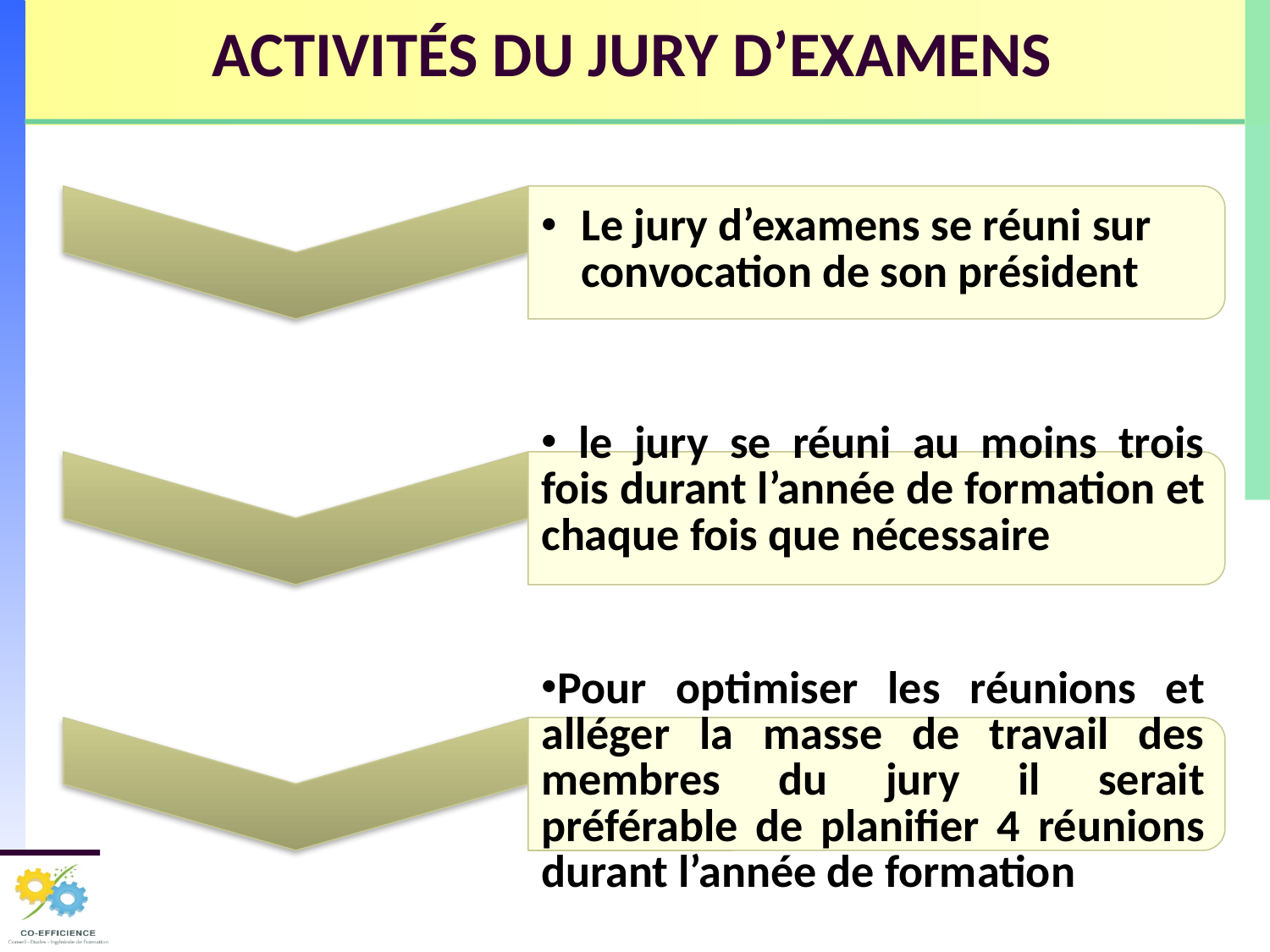

# ACTIVITÉS DU JURY D’EXAMENS
Le jury d’examens se réuni sur convocation de son président
 le jury se réuni au moins trois fois durant l’année de formation et chaque fois que nécessaire
Pour optimiser les réunions et alléger la masse de travail des membres du jury il serait préférable de planifier 4 réunions durant l’année de formation